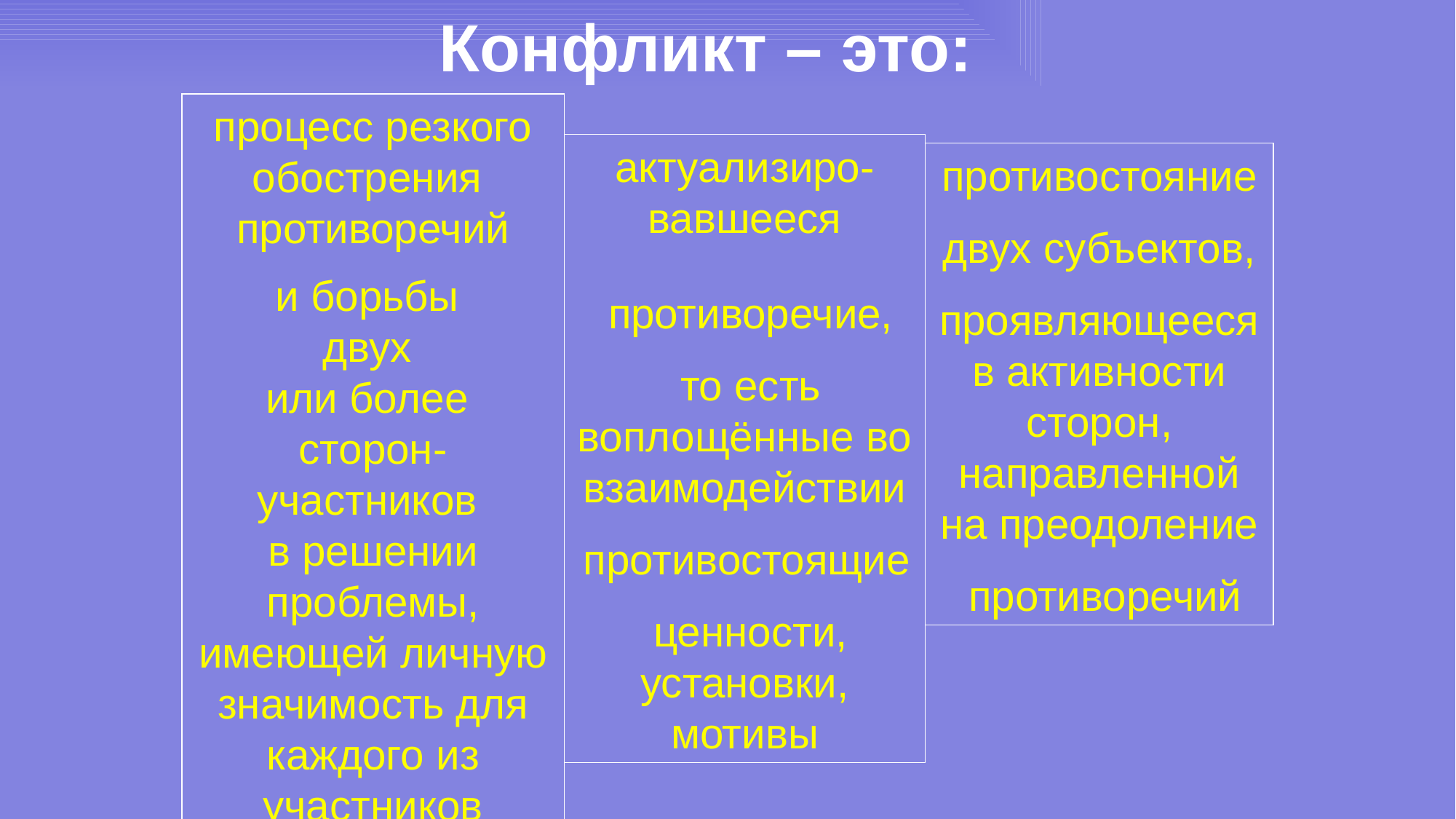

Конфликт – это:

процесс резкого обострения
противоречий

и борьбы
двух
или более
сторон-
участников
в решении проблемы, имеющей личную значимость для каждого из участников

актуализиро-вавшееся

 противоречие,
 то есть воплощённые во взаимодействии
 противостоящие
 ценности, установки, мотивы
противостояние
двух субъектов,
проявляющееся в активности сторон, направленной на преодоление
 противоречий